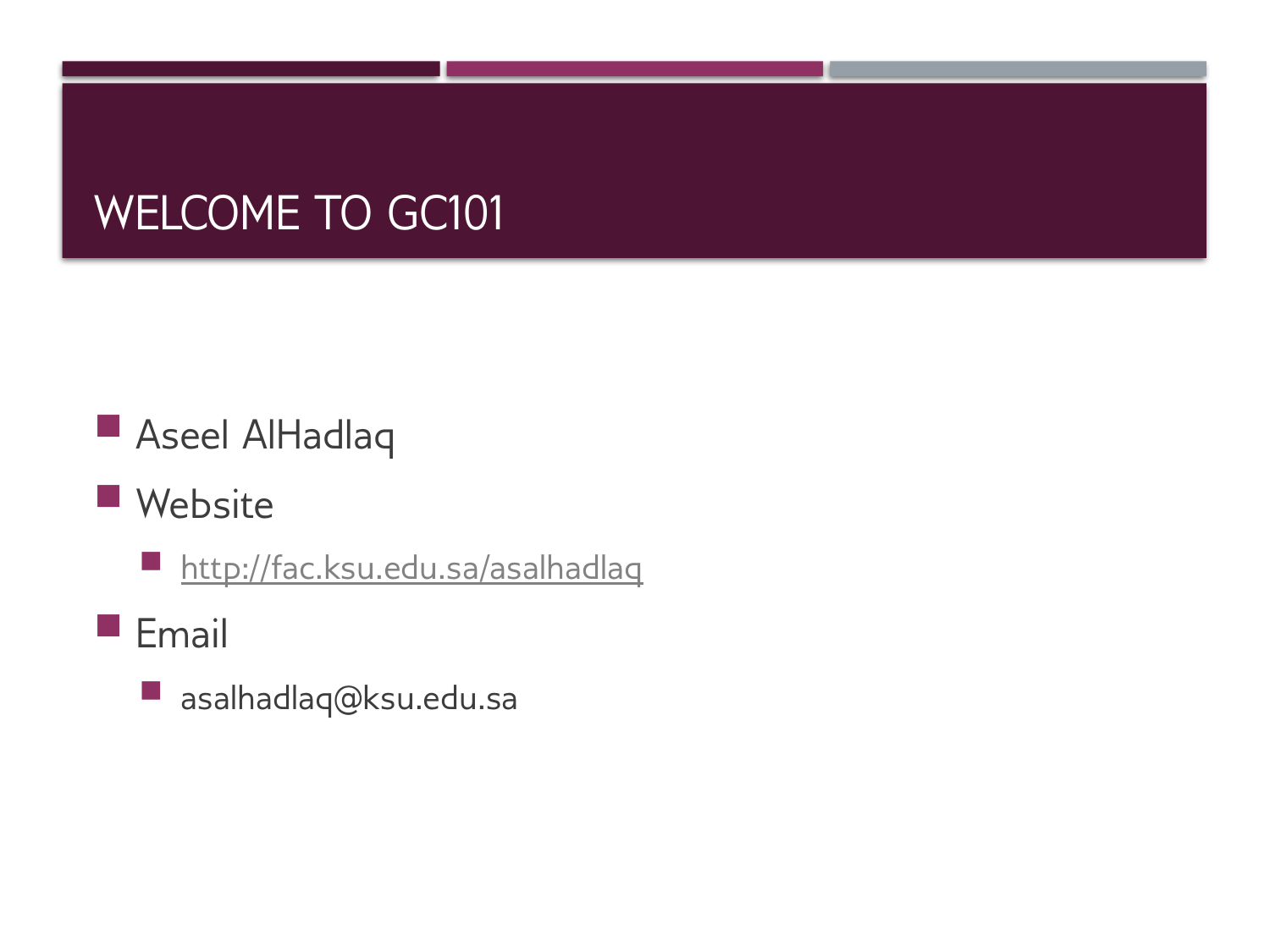

# Welcome to GC101
Aseel AlHadlaq
Website
http://fac.ksu.edu.sa/asalhadlaq
Email
asalhadlaq@ksu.edu.sa